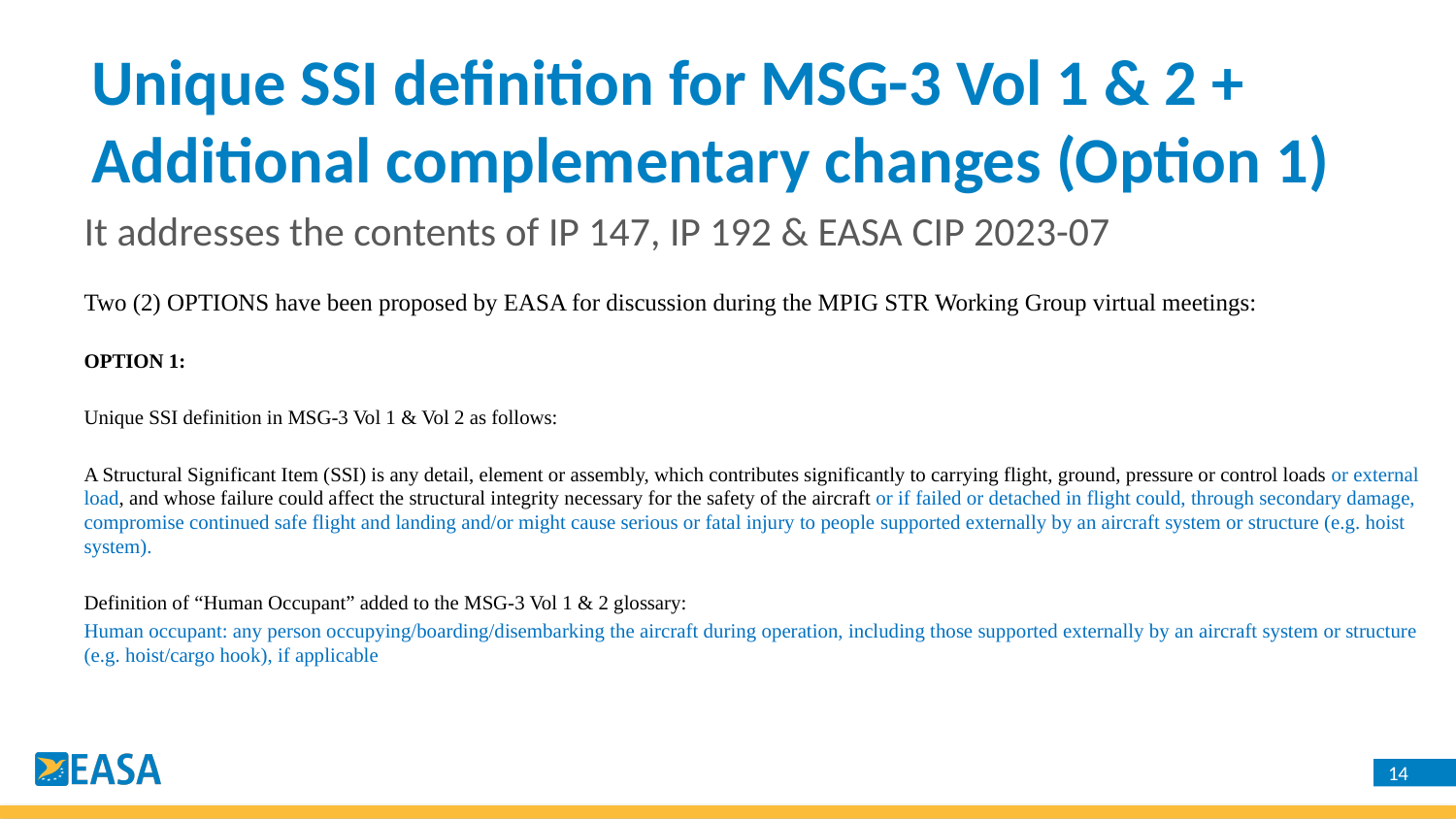

Unique SSI definition for MSG-3 Vol 1 & 2 + Additional complementary changes (Option 1)
#
It addresses the contents of IP 147, IP 192 & EASA CIP 2023-07

Two (2) OPTIONS have been proposed by EASA for discussion during the MPIG STR Working Group virtual meetings:

OPTION 1:

Unique SSI definition in MSG-3 Vol 1 & Vol 2 as follows:

A Structural Significant Item (SSI) is any detail, element or assembly, which contributes significantly to carrying flight, ground, pressure or control loads or external load, and whose failure could affect the structural integrity necessary for the safety of the aircraft or if failed or detached in flight could, through secondary damage, compromise continued safe flight and landing and/or might cause serious or fatal injury to people supported externally by an aircraft system or structure (e.g. hoist system).

Definition of “Human Occupant” added to the MSG-3 Vol 1 & 2 glossary:
Human occupant: any person occupying/boarding/disembarking the aircraft during operation, including those supported externally by an aircraft system or structure (e.g. hoist/cargo hook), if applicable